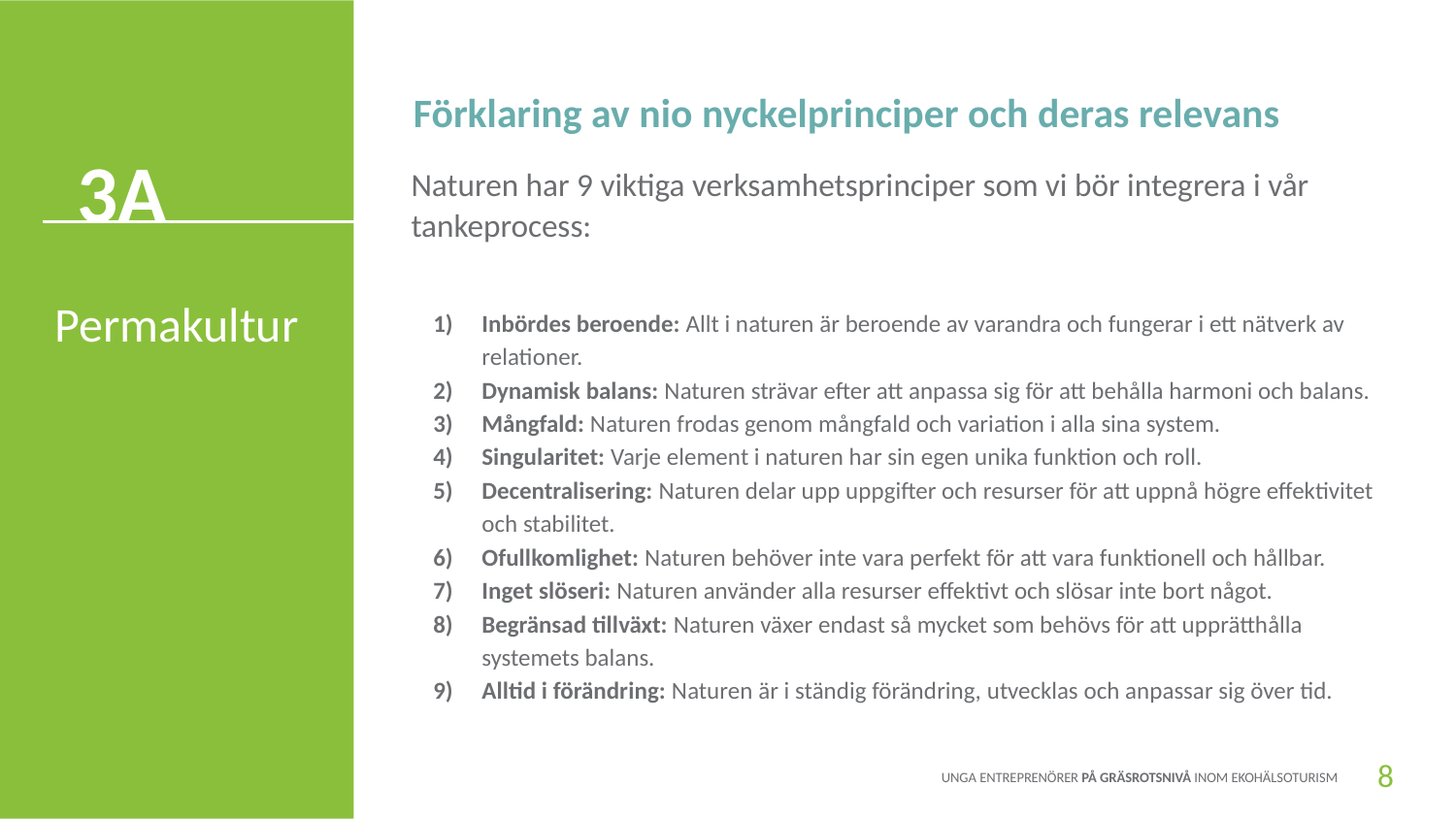

Förklaring av nio nyckelprinciper och deras relevans

3A
Naturen har 9 viktiga verksamhetsprinciper som vi bör integrera i vår tankeprocess:

Inbördes beroende: Allt i naturen är beroende av varandra och fungerar i ett nätverk av relationer.
Dynamisk balans: Naturen strävar efter att anpassa sig för att behålla harmoni och balans.
Mångfald: Naturen frodas genom mångfald och variation i alla sina system.
Singularitet: Varje element i naturen har sin egen unika funktion och roll.
Decentralisering: Naturen delar upp uppgifter och resurser för att uppnå högre effektivitet och stabilitet.
Ofullkomlighet: Naturen behöver inte vara perfekt för att vara funktionell och hållbar.
Inget slöseri: Naturen använder alla resurser effektivt och slösar inte bort något.
Begränsad tillväxt: Naturen växer endast så mycket som behövs för att upprätthålla systemets balans.
Alltid i förändring: Naturen är i ständig förändring, utvecklas och anpassar sig över tid.
Permakultur

8